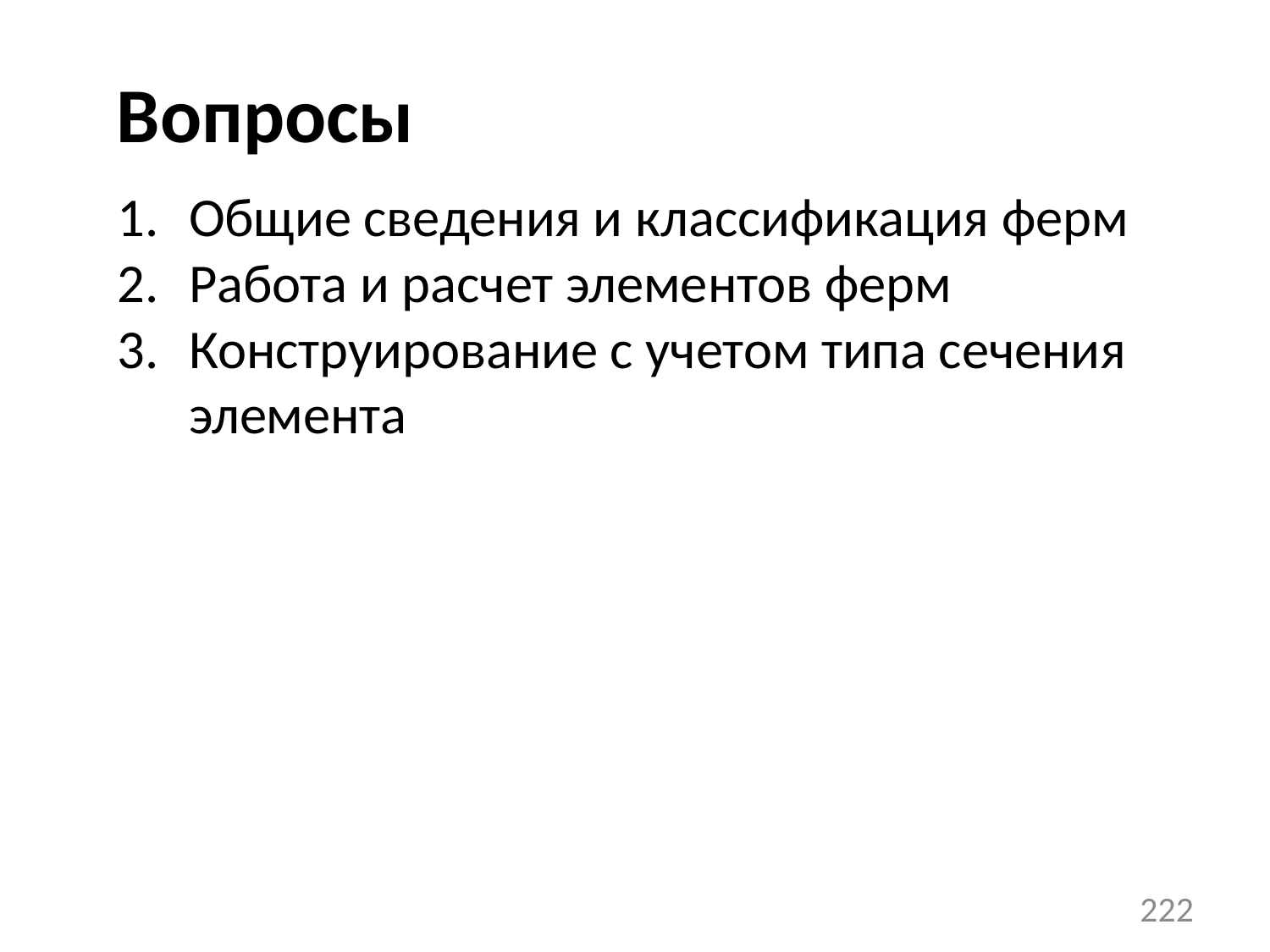

Вопросы
Общие сведения и классификация ферм
Работа и расчет элементов ферм
Конструирование с учетом типа сечения элемента

222